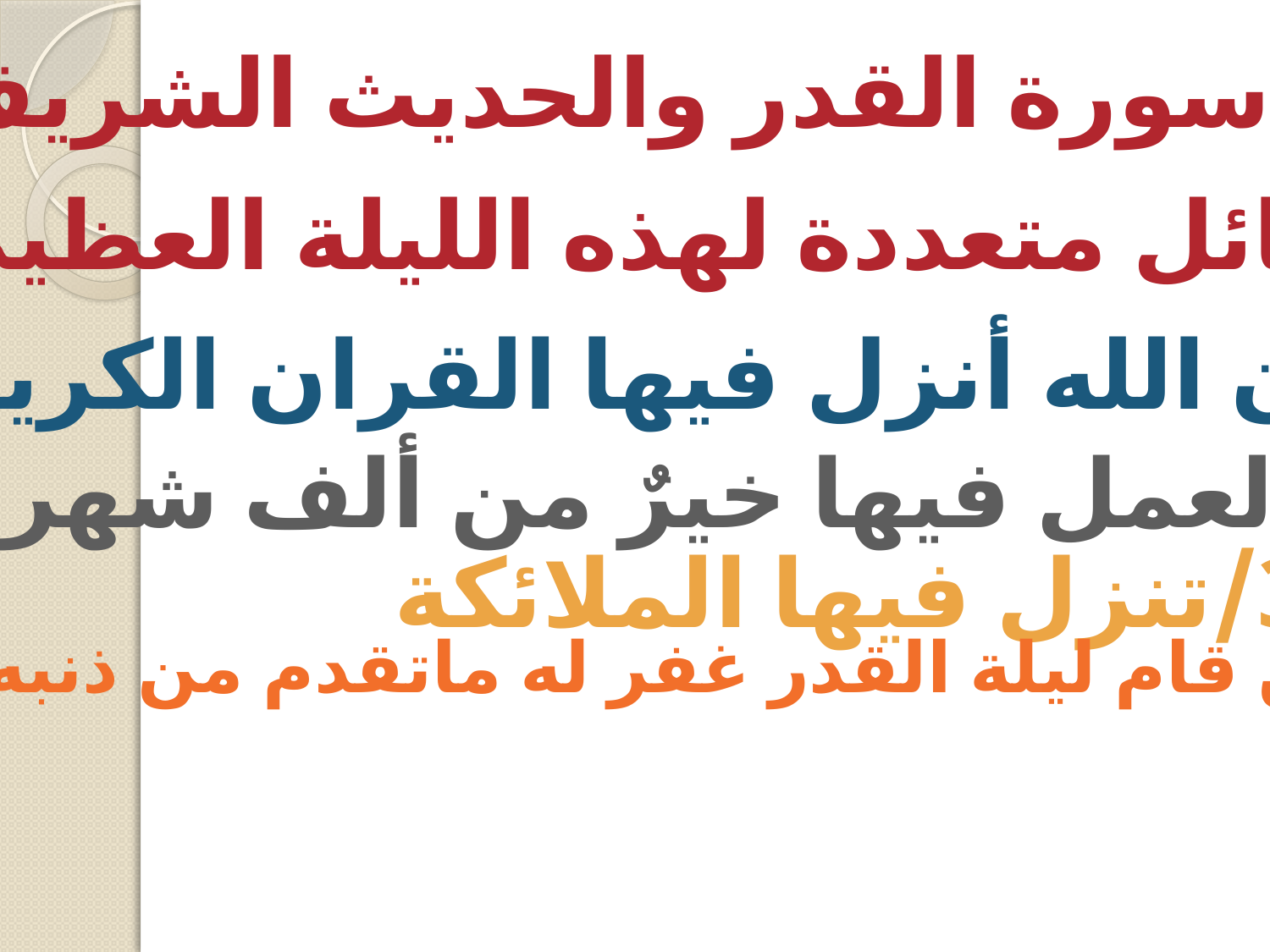

في سورة القدر والحديث الشريف
فضائل متعددة لهذه الليلة العظيمة
1/أن الله أنزل فيها القران الكريم
2/العمل فيها خيرٌ من ألف شهر
3/تنزل فيها الملائكة
4/من قام ليلة القدر غفر له ماتقدم من ذنبه